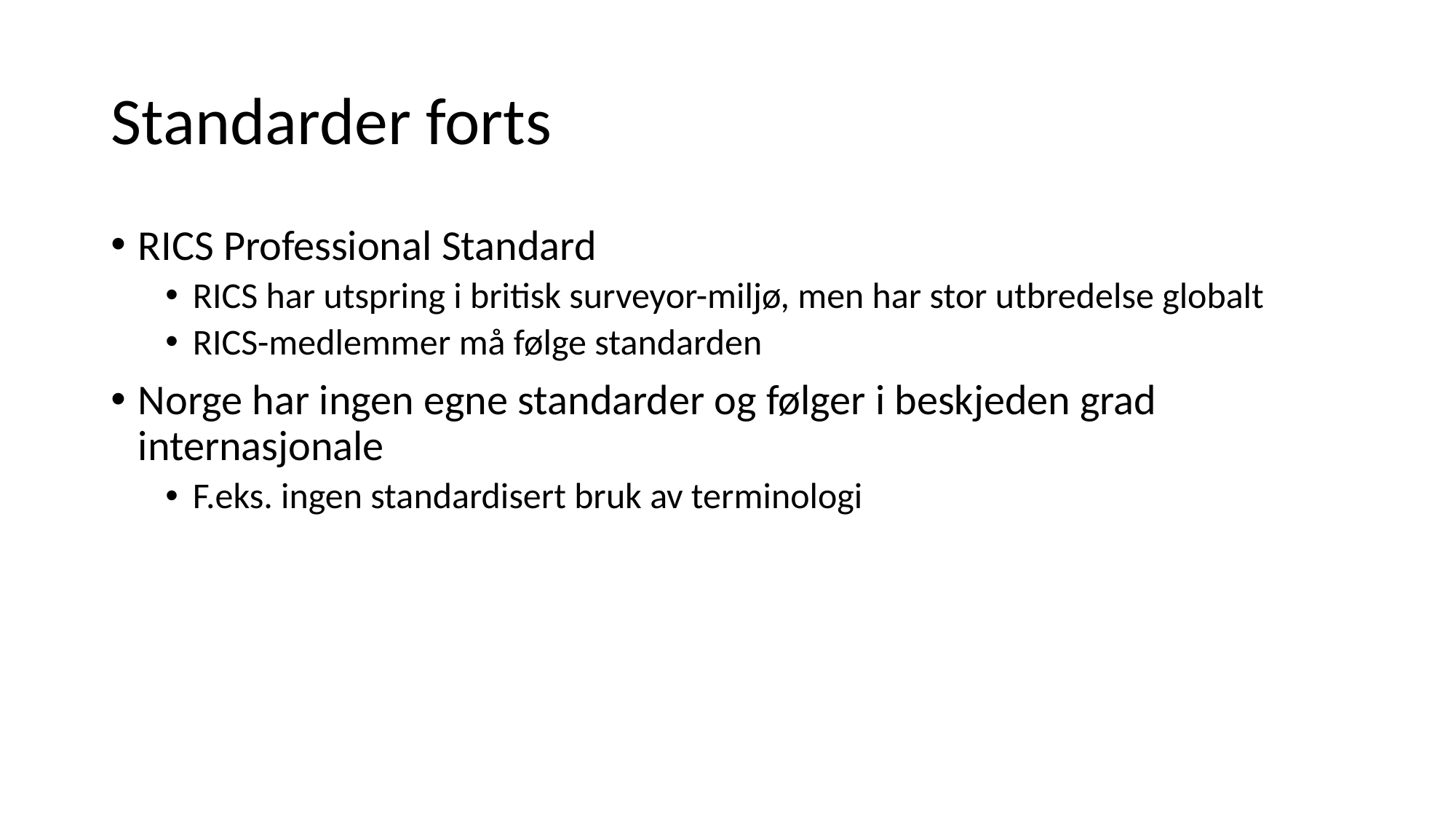

# Standarder forts
RICS Professional Standard
RICS har utspring i britisk surveyor-miljø, men har stor utbredelse globalt
RICS-medlemmer må følge standarden
Norge har ingen egne standarder og følger i beskjeden grad internasjonale
F.eks. ingen standardisert bruk av terminologi